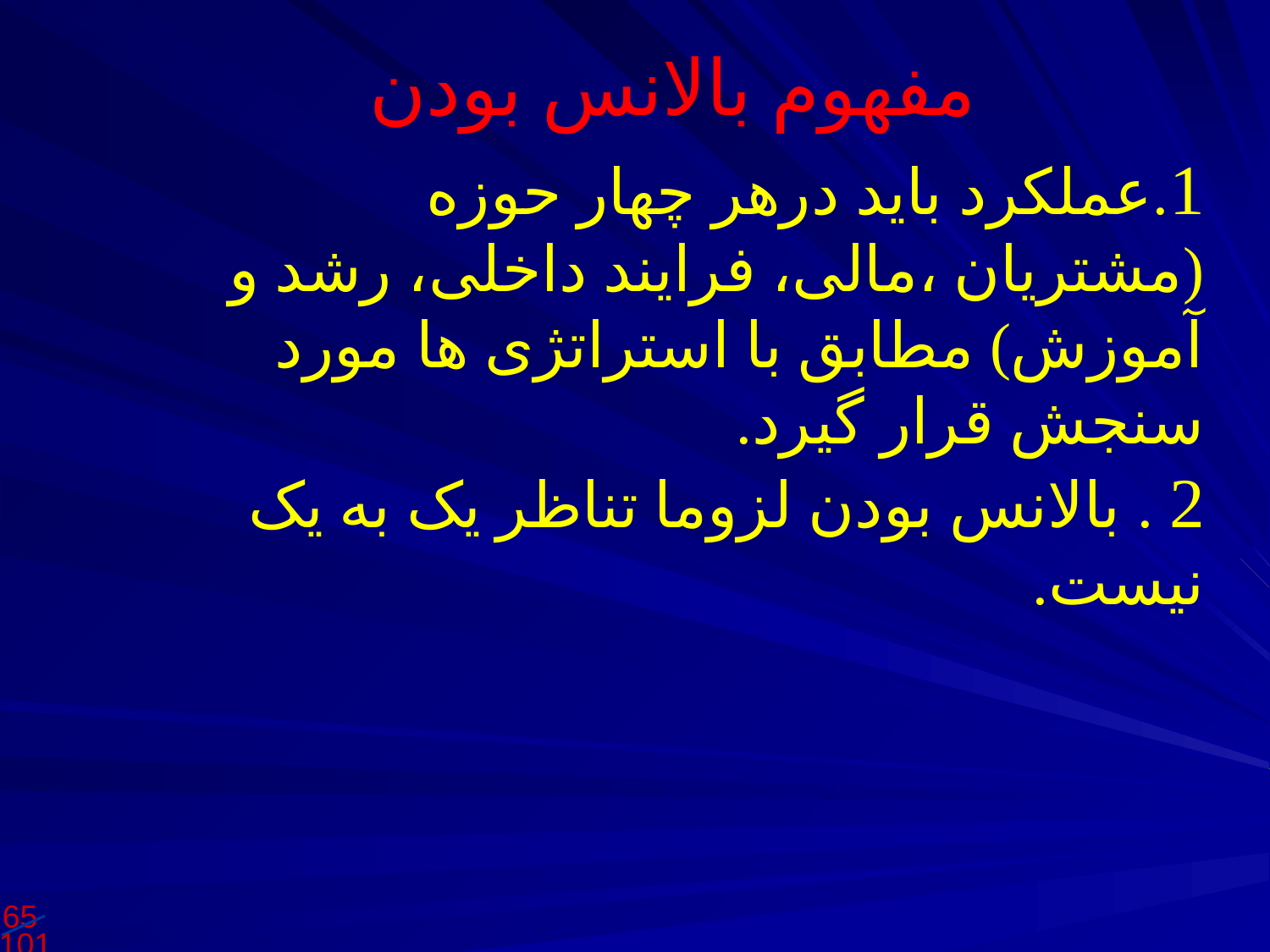

مفهوم بالانس بودن
1.عملکرد باید درهر چهار حوزه (مشتریان ،مالی، فرایند داخلی، رشد و آموزش) مطابق با استراتژی ها مورد سنجش قرار گیرد.
2 . بالانس بودن لزوما تناظر یک به یک نیست.
65

101